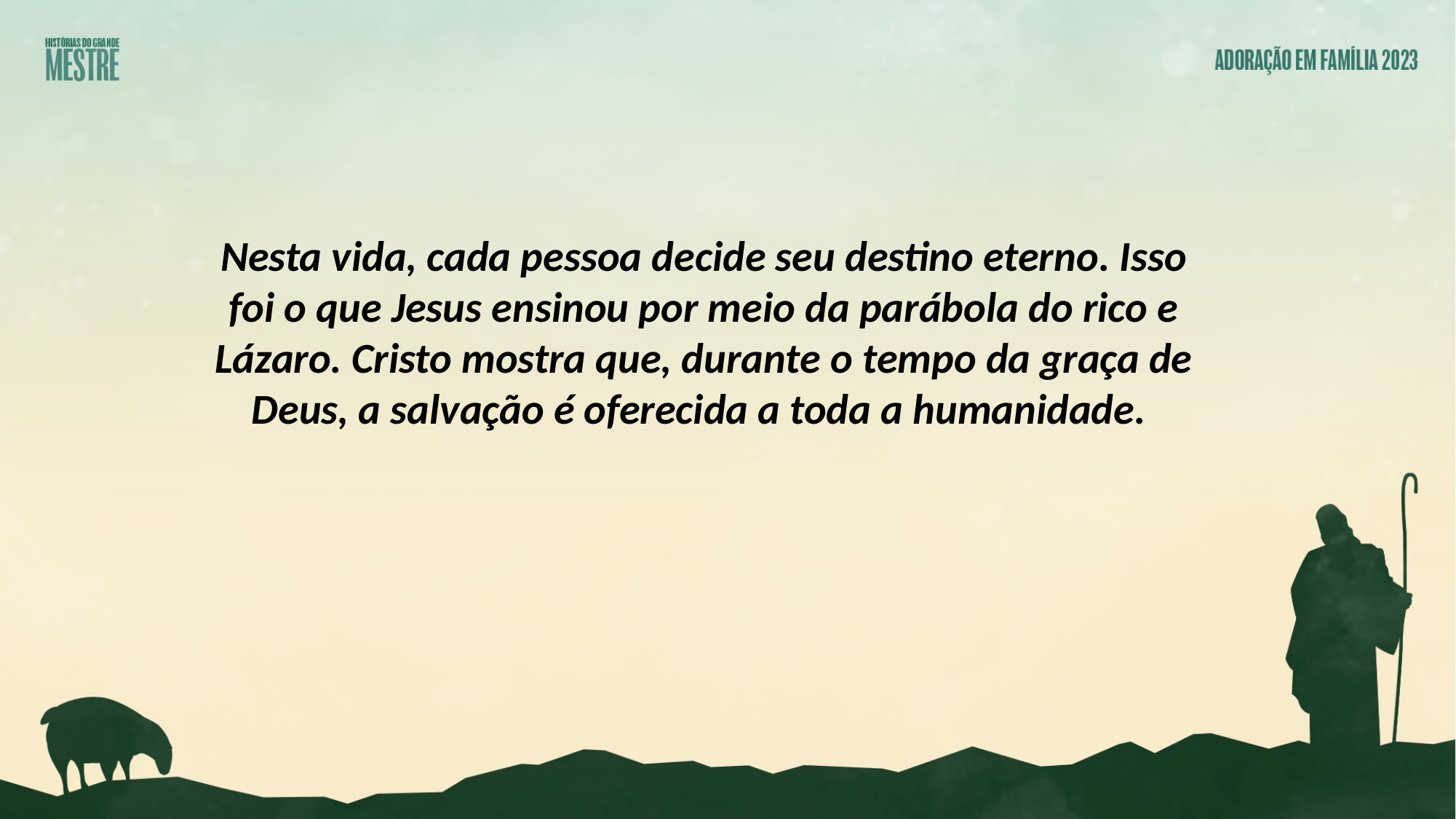

Nesta vida, cada pessoa decide seu destino eterno. Isso foi o que Jesus ensinou por meio da parábola do rico e Lázaro. Cristo mostra que, durante o tempo da graça de Deus, a salvação é oferecida a toda a humanidade.